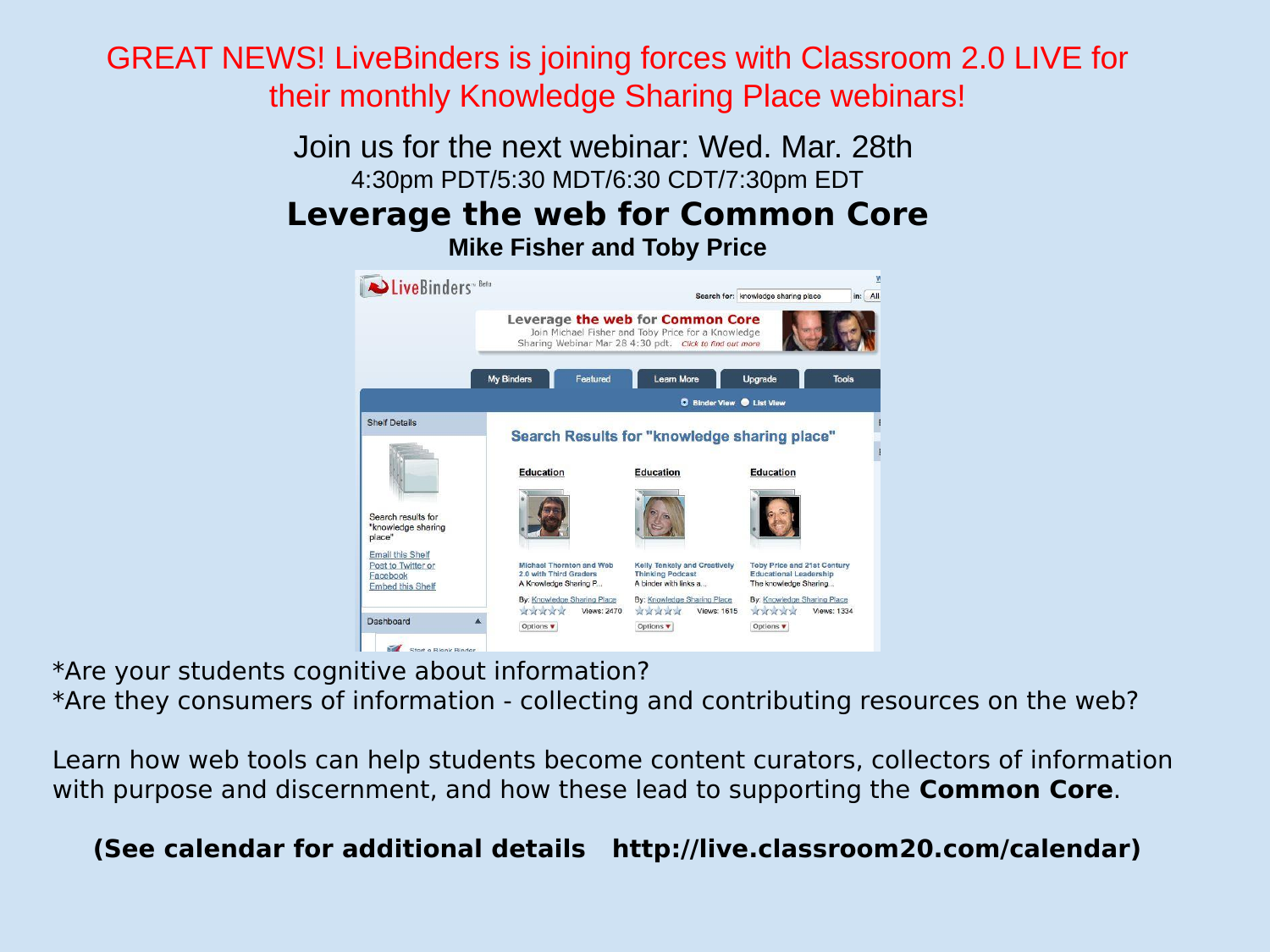

GREAT NEWS! LiveBinders is joining forces with Classroom 2.0 LIVE for their monthly Knowledge Sharing Place webinars!
Join us for the next webinar: Wed. Mar. 28th
4:30pm PDT/5:30 MDT/6:30 CDT/7:30pm EDT
Leverage the web for Common Core
Mike Fisher and Toby Price

*Are your students cognitive about information?
*Are they consumers of information - collecting and contributing resources on the web?

Learn how web tools can help students become content curators, collectors of information with purpose and discernment, and how these lead to supporting the Common Core.

(See calendar for additional details   http://live.classroom20.com/calendar)